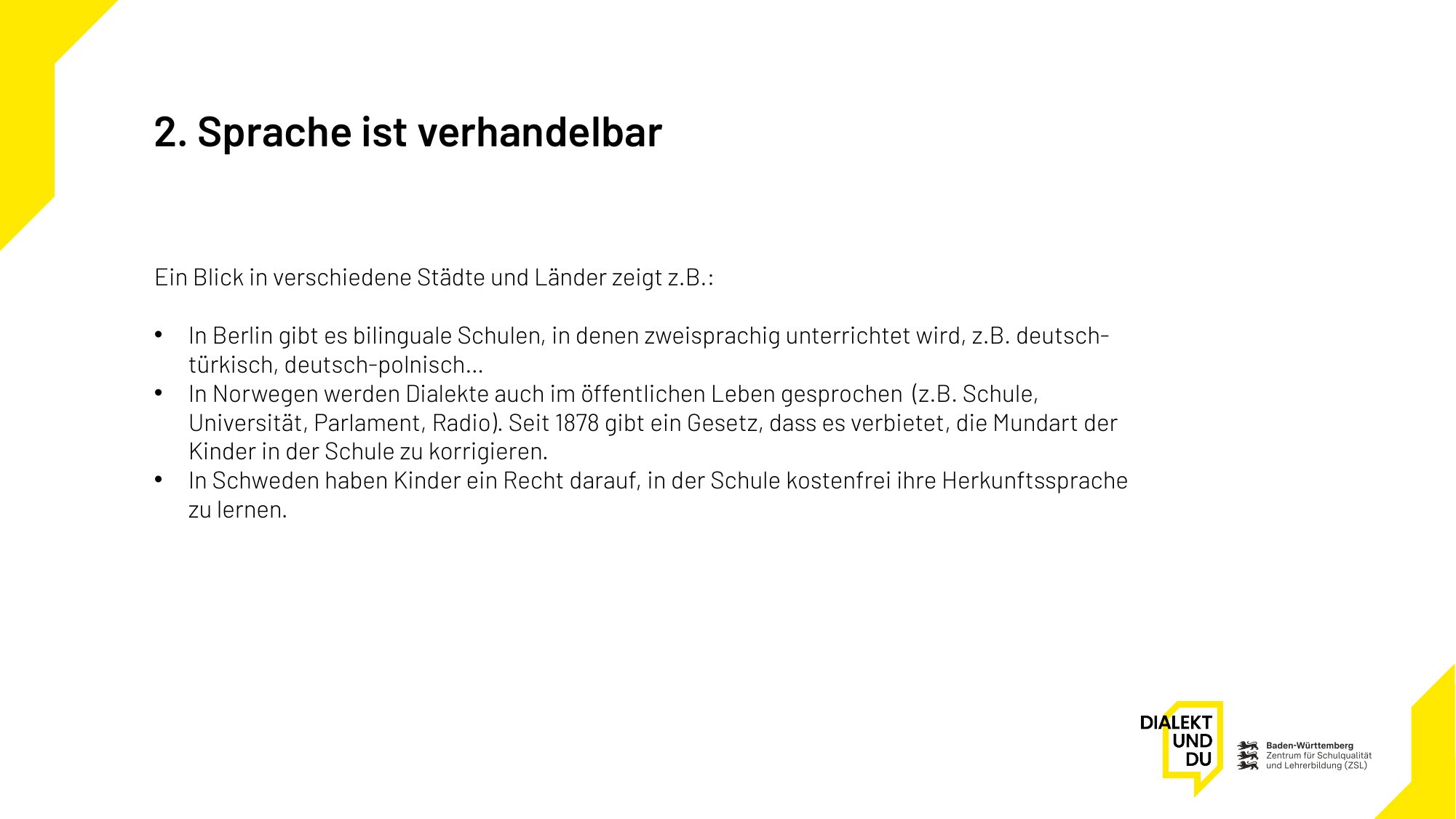

2. Sprache ist verhandelbar

Ein Blick in verschiedene Städte und Länder zeigt z.B.:

In Berlin gibt es bilinguale Schulen, in denen zweisprachig unterrichtet wird, z.B. deutsch-türkisch, deutsch-polnisch…
In Norwegen werden Dialekte auch im öffentlichen Leben gesprochen  (z.B. Schule, Universität, Parlament, Radio). Seit 1878 gibt ein Gesetz, dass es verbietet, die Mundart der Kinder in der Schule zu korrigieren.
In Schweden haben Kinder ein Recht darauf, in der Schule kostenfrei ihre Herkunftssprache zu lernen.